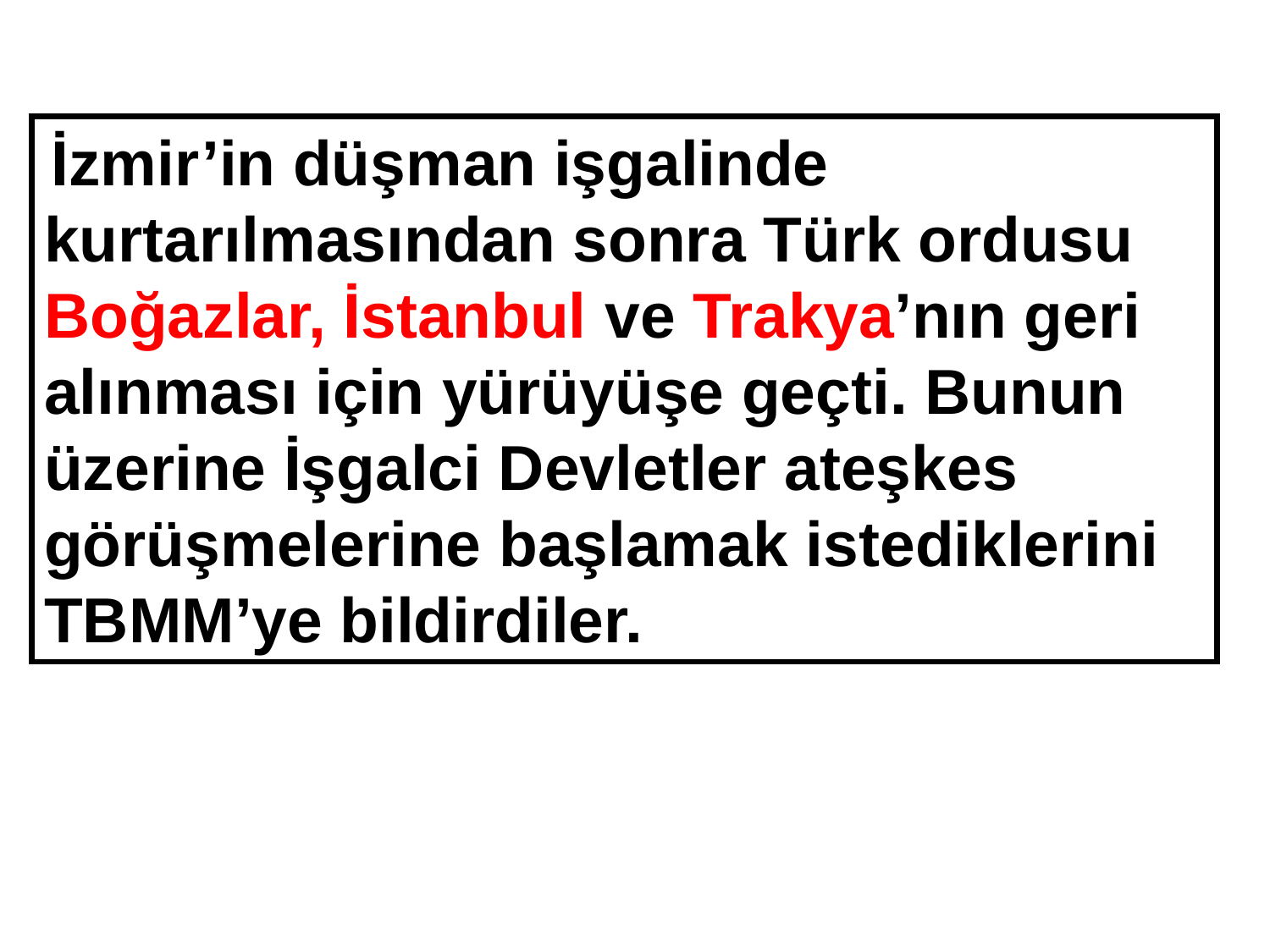

İzmir’in düşman işgalinde kurtarılmasından sonra Türk ordusu Boğazlar, İstanbul ve Trakya’nın geri alınması için yürüyüşe geçti. Bunun üzerine İşgalci Devletler ateşkes
görüşmelerine başlamak istediklerini TBMM’ye bildirdiler.